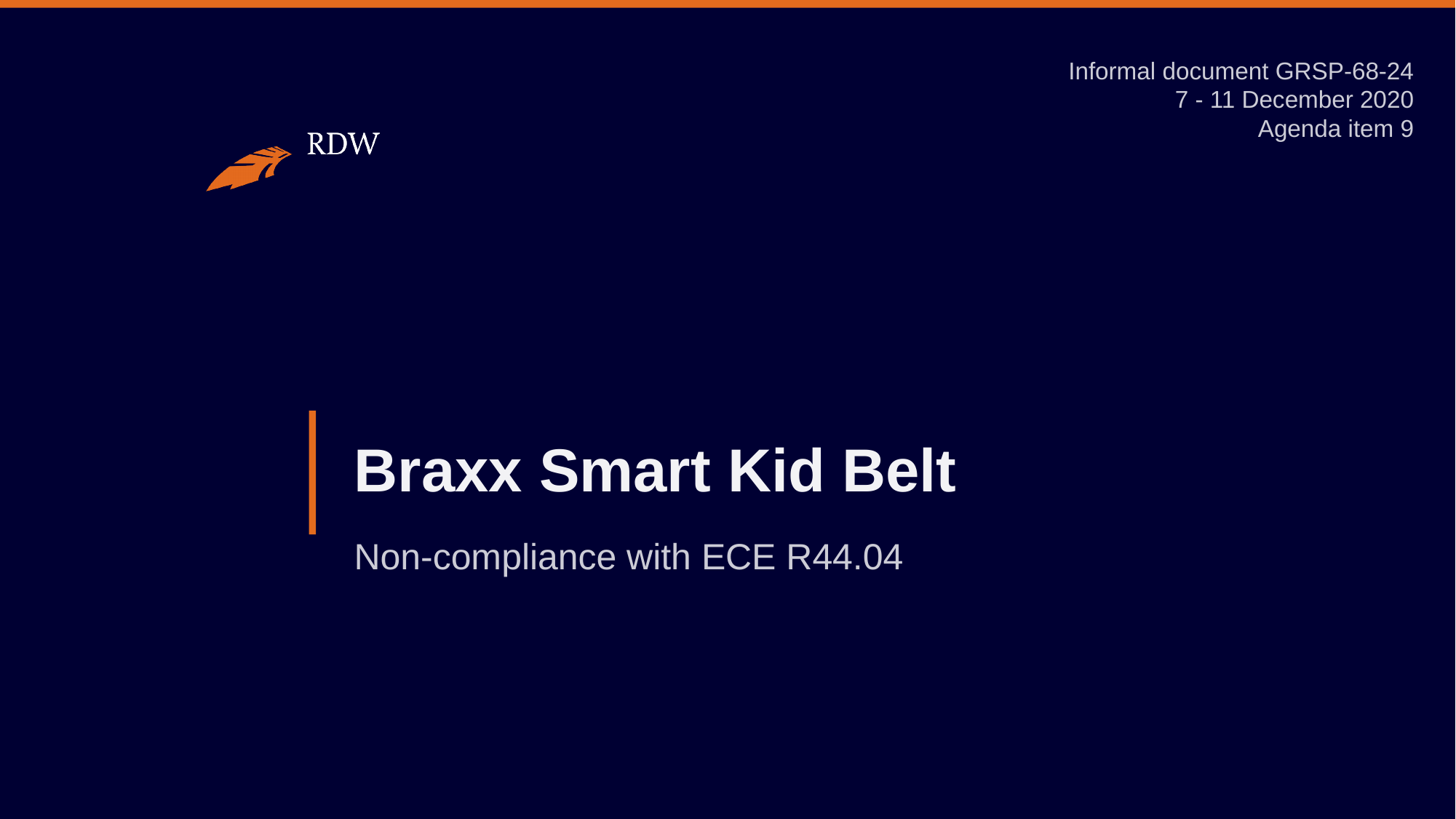

Informal document GRSP-68-24
7 - 11 December 2020
Agenda item 9
# Braxx Smart Kid Belt
Non-compliance with ECE R44.04